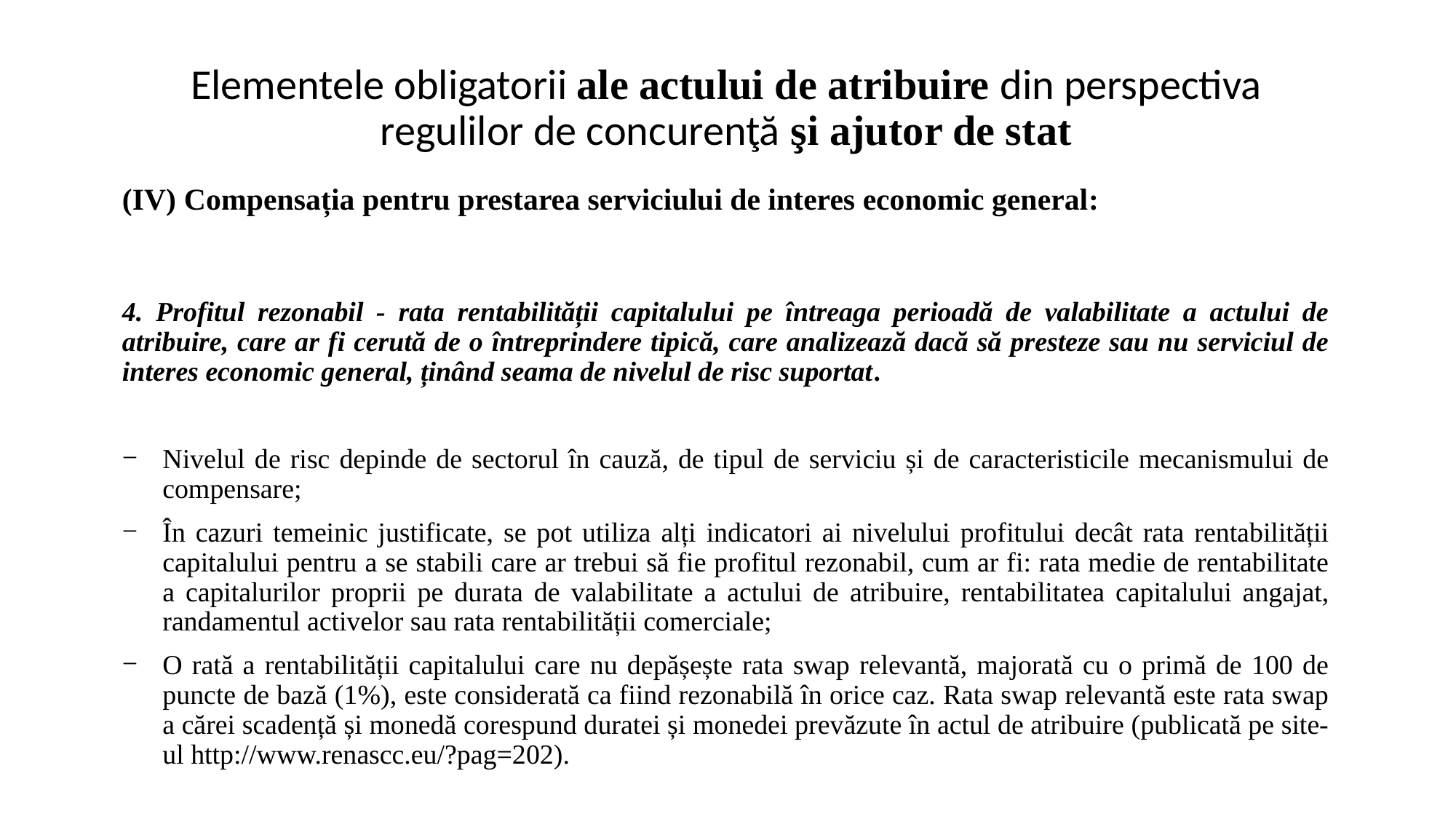

Elementele obligatorii ale actului de atribuire din perspectiva regulilor de concurenţă şi ajutor de stat
# (IV) Compensația pentru prestarea serviciului de interes economic general:
4. Profitul rezonabil - rata rentabilității capitalului pe întreaga perioadă de valabilitate a actului de atribuire, care ar fi cerută de o întreprindere tipică, care analizează dacă să presteze sau nu serviciul de interes economic general, ținând seama de nivelul de risc suportat.

Nivelul de risc depinde de sectorul în cauză, de tipul de serviciu și de caracteristicile mecanismului de compensare;
În cazuri temeinic justificate, se pot utiliza alți indicatori ai nivelului profitului decât rata rentabilității capitalului pentru a se stabili care ar trebui să fie profitul rezonabil, cum ar fi: rata medie de rentabilitate a capitalurilor proprii pe durata de valabilitate a actului de atribuire, rentabilitatea capitalului angajat, randamentul activelor sau rata rentabilității comerciale;
O rată a rentabilității capitalului care nu depășește rata swap relevantă, majorată cu o primă de 100 de puncte de bază (1%), este considerată ca fiind rezonabilă în orice caz. Rata swap relevantă este rata swap a cărei scadență și monedă corespund duratei și monedei prevăzute în actul de atribuire (publicată pe site-ul http://www.renascc.eu/?pag=202).